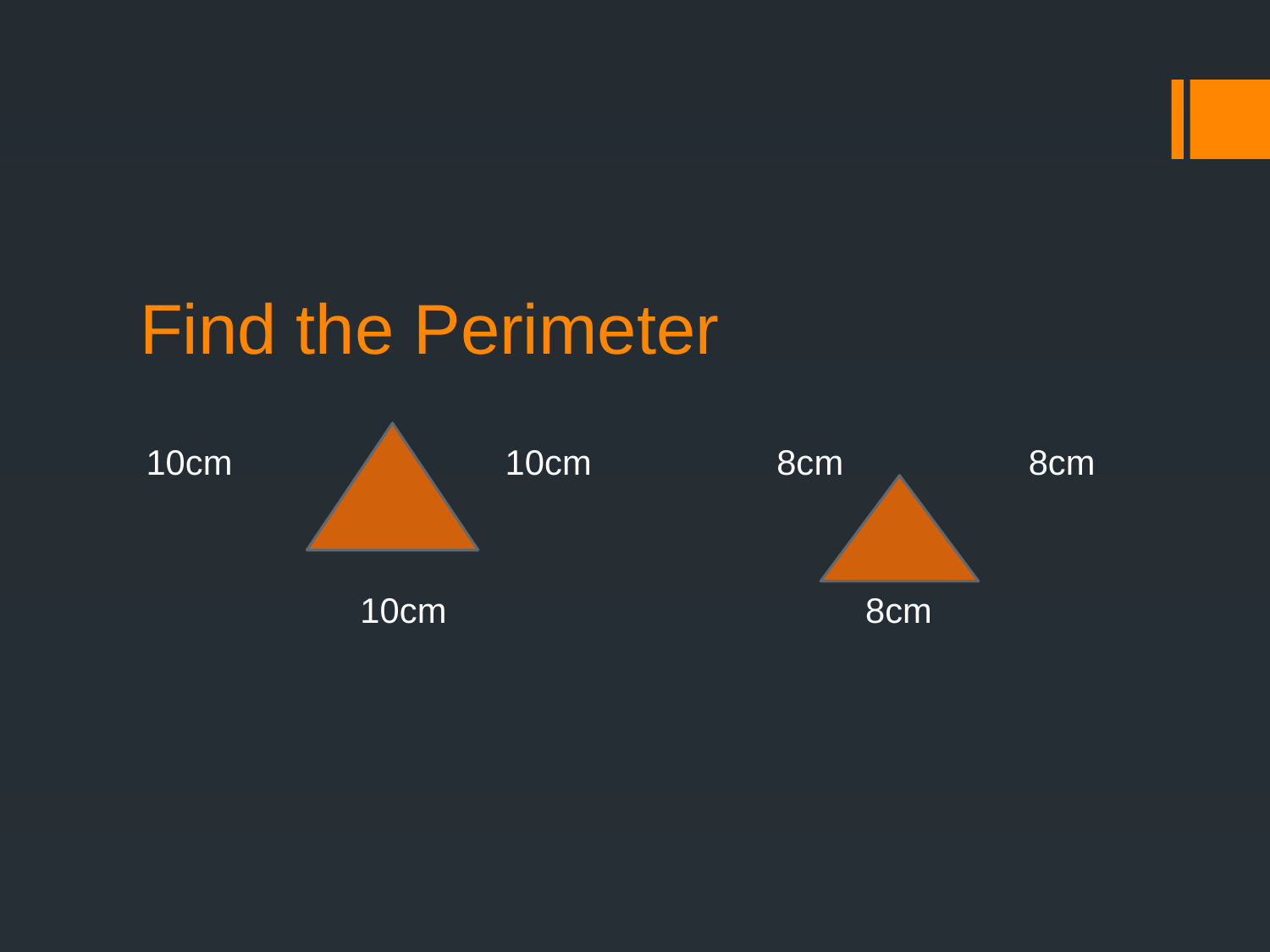

# Find the Perimeter

10cm                            10cm                   8cm                   8cm

                      10cm                                           8cm